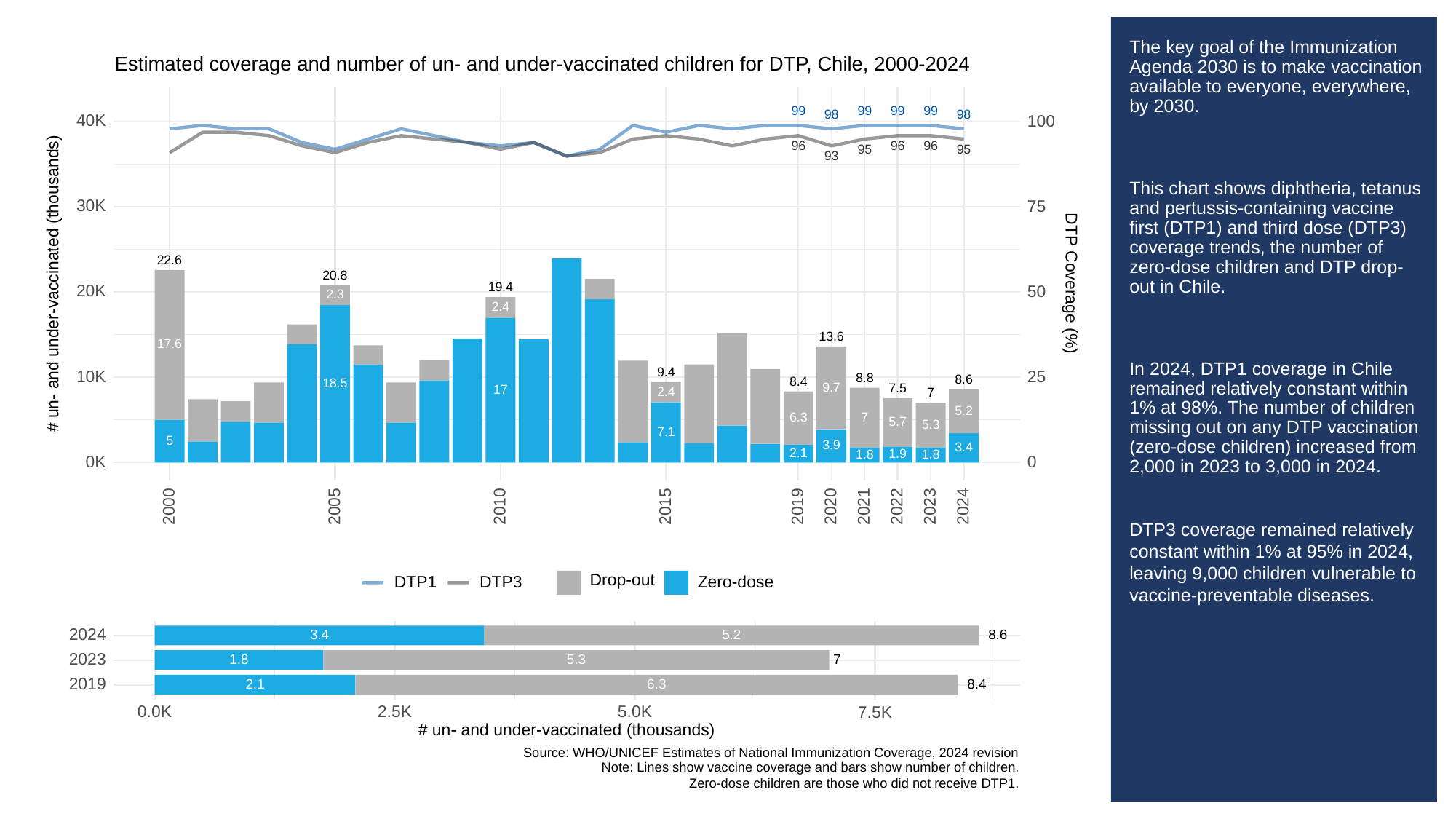

# The key goal of the Immunization Agenda 2030 is to make vaccination available to everyone, everywhere, by 2030.

This chart shows diphtheria, tetanus and pertussis-containing vaccine first (DTP1) and third dose (DTP3) coverage trends, the number of zero-dose children and DTP drop-out in Chile.

In 2024, DTP1 coverage in Chile remained relatively constant within 1% at 98%. The number of children missing out on any DTP vaccination (zero-dose children) increased from 2,000 in 2023 to 3,000 in 2024.

DTP3 coverage remained relatively constant within 1% at 95% in 2024, leaving 9,000 children vulnerable to vaccine-preventable diseases.

Estimated coverage and number of un- and under-vaccinated children for DTP, Chile, 2000-2024

99
99
99
99
98
98
40K
100

96
96
96
95
95
93

30K
75

22.6

20.8
# un- and under-vaccinated (thousands)
DTP Coverage (%)

19.4

20K
50
2.3

2.4

13.6

17.6

9.4

10K
25
8.8
8.6
8.4

18.5

9.7
7.5
17
2.4

7

5.2
7
6.3
5.7

5.3

7.1

5
3.9

3.4

2.1
1.9
1.8
1.8
0K
0

2023
2000
2005
2010
2015
2019
2020
2021
2022
2024

Drop-out
DTP3
Zero-dose
DTP1

2024
3.4
5.2
8.6

2023
5.3
1.8
7

2019
6.3
8.4
2.1

0.0K
2.5K
5.0K
7.5K
# un- and under-vaccinated (thousands)
Source: WHO/UNICEF Estimates of National Immunization Coverage, 2024 revision
Note: Lines show vaccine coverage and bars show number of children.
Zero-dose children are those who did not receive DTP1.